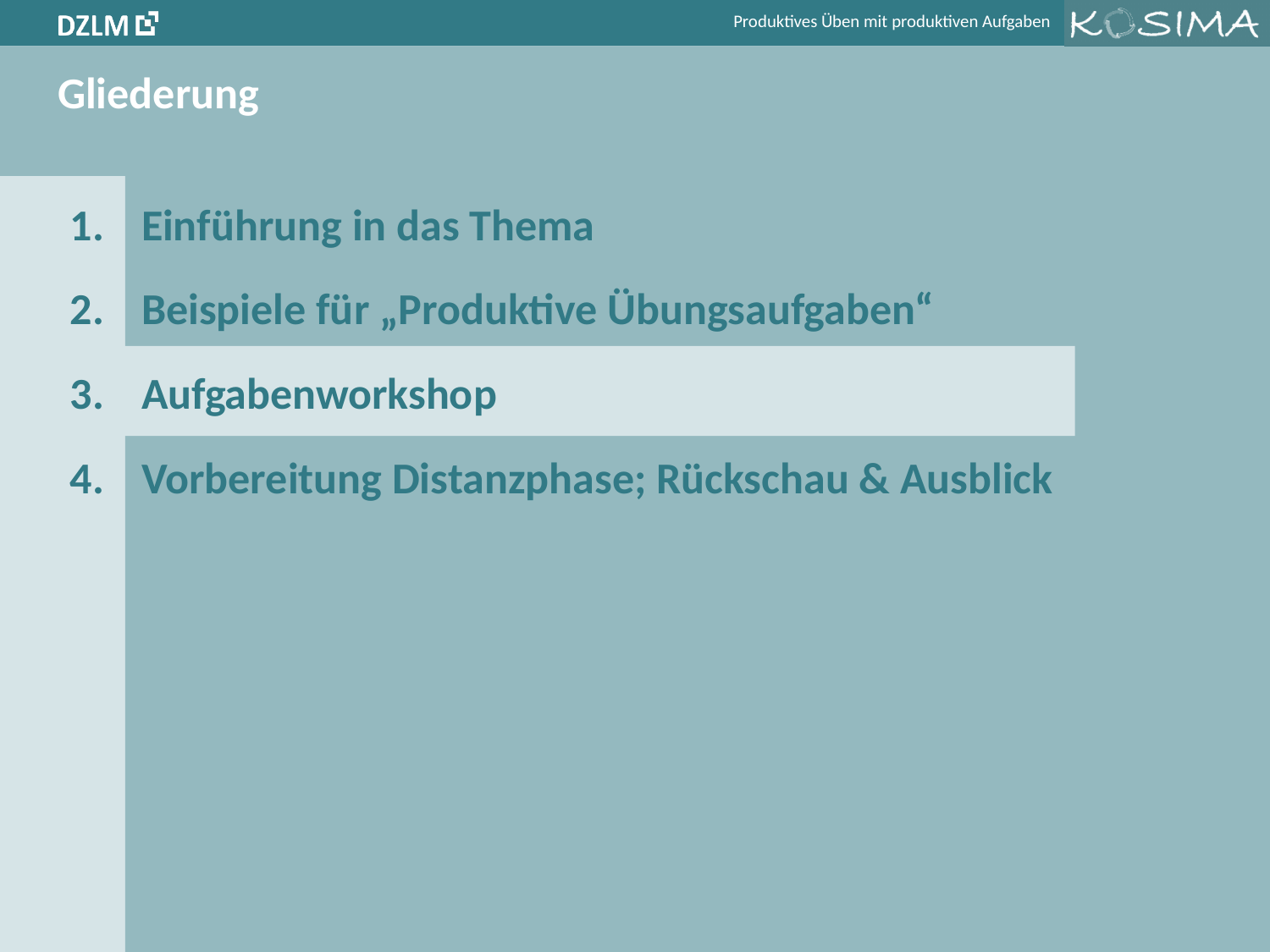

# Gliederung

Einführung in das Thema
Beispiele für „Produktive Übungsaufgaben“
Aufgabenworkshop
Vorbereitung Distanzphase; Rückschau & Ausblick